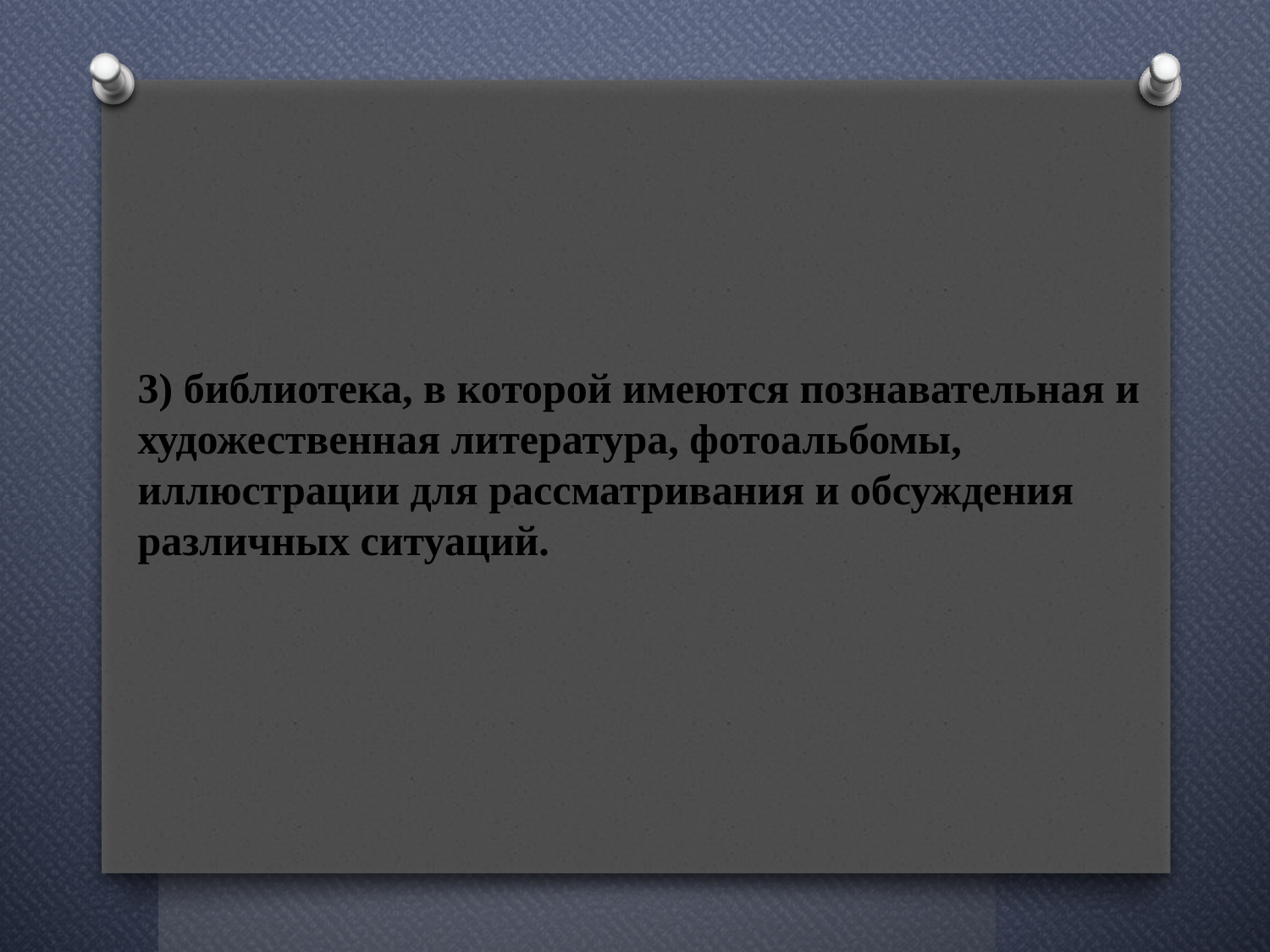

# 3) библиотека, в которой имеются познавательная и художественная литература, фотоальбомы, иллюстрации для рассматривания и обсуждения различных ситуаций.